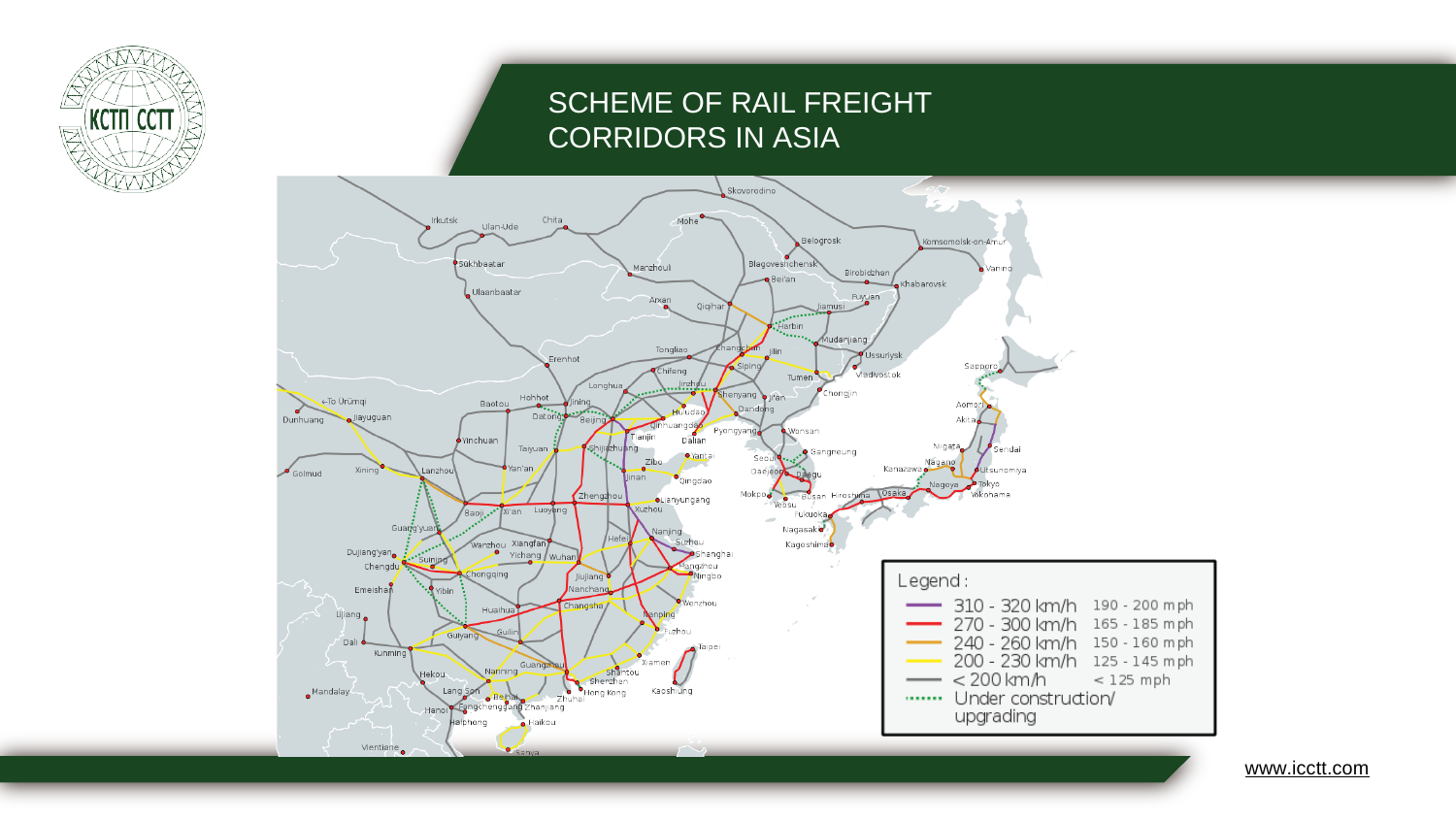

SCHEME OF RAIL FREIGHT CORRIDORS IN ASIA

www.icctt.com